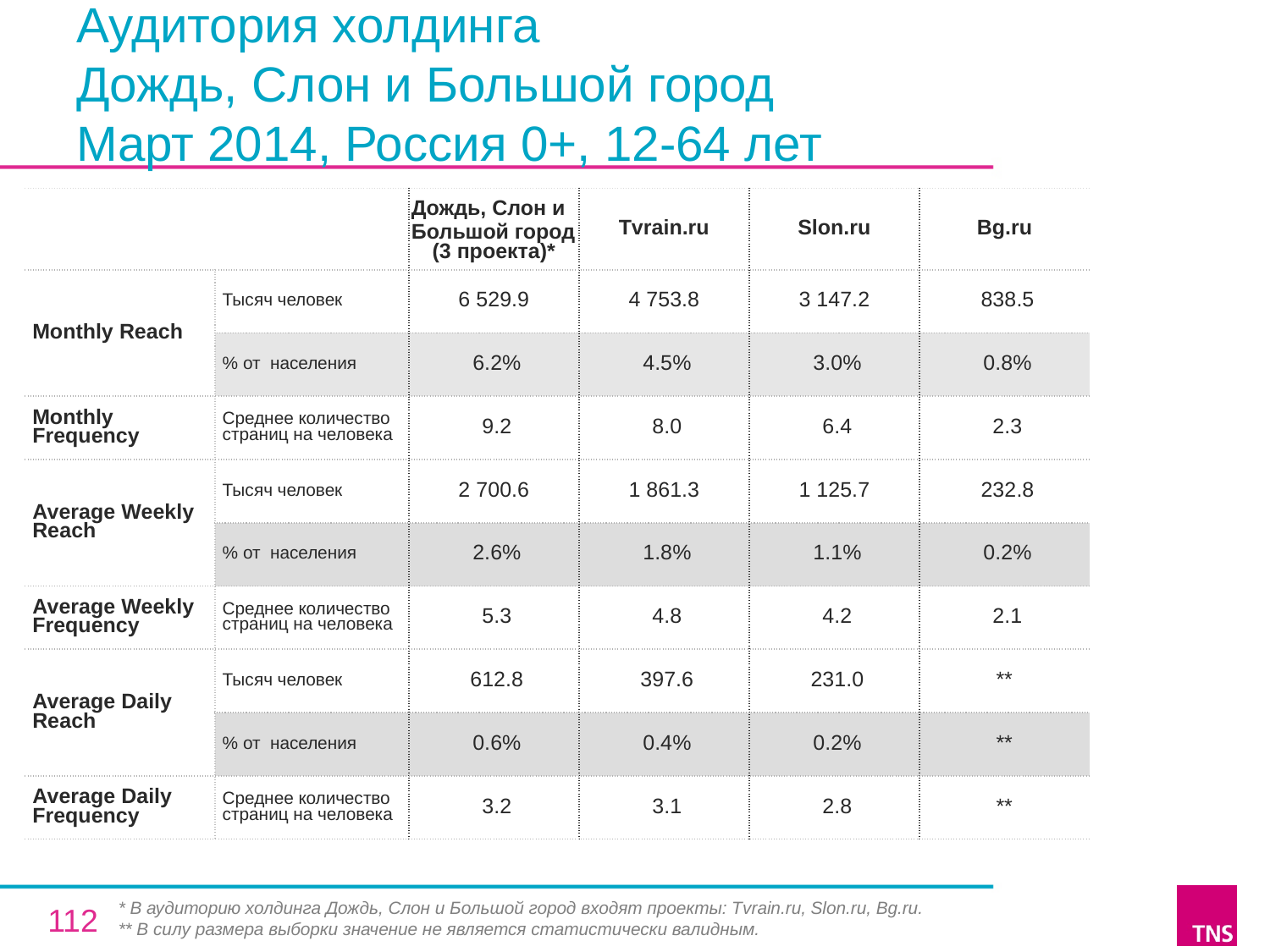

# Аудитория холдинга
Дождь, Слон и Большой город
Март 2014, Россия 0+, 12-64 лет
|  |  | Дождь, Слон и Большой город (3 проекта)\* | Tvrain.ru | Slon.ru | Bg.ru |
| --- | --- | --- | --- | --- | --- |
| Monthly Reach | Тысяч человек | 6 529.9 | 4 753.8 | 3 147.2 | 838.5 |
|  | % от населения | 6.2% | 4.5% | 3.0% | 0.8% |
| Monthly Frequency | Среднее количество страниц на человека | 9.2 | 8.0 | 6.4 | 2.3 |
| Average Weekly Reach | Тысяч человек | 2 700.6 | 1 861.3 | 1 125.7 | 232.8 |
|  | % от населения | 2.6% | 1.8% | 1.1% | 0.2% |
| Average Weekly Frequency | Среднее количество страниц на человека | 5.3 | 4.8 | 4.2 | 2.1 |
| Average Daily Reach | Тысяч человек | 612.8 | 397.6 | 231.0 | \*\* |
|  | % от населения | 0.6% | 0.4% | 0.2% | \*\* |
| Average Daily Frequency | Среднее количество страниц на человека | 3.2 | 3.1 | 2.8 | \*\* |
* В аудиторию холдинга Дождь, Слон и Большой город входят проекты: Tvrain.ru, Slon.ru, Bg.ru.
** В силу размера выборки значение не является статистически валидным.
112